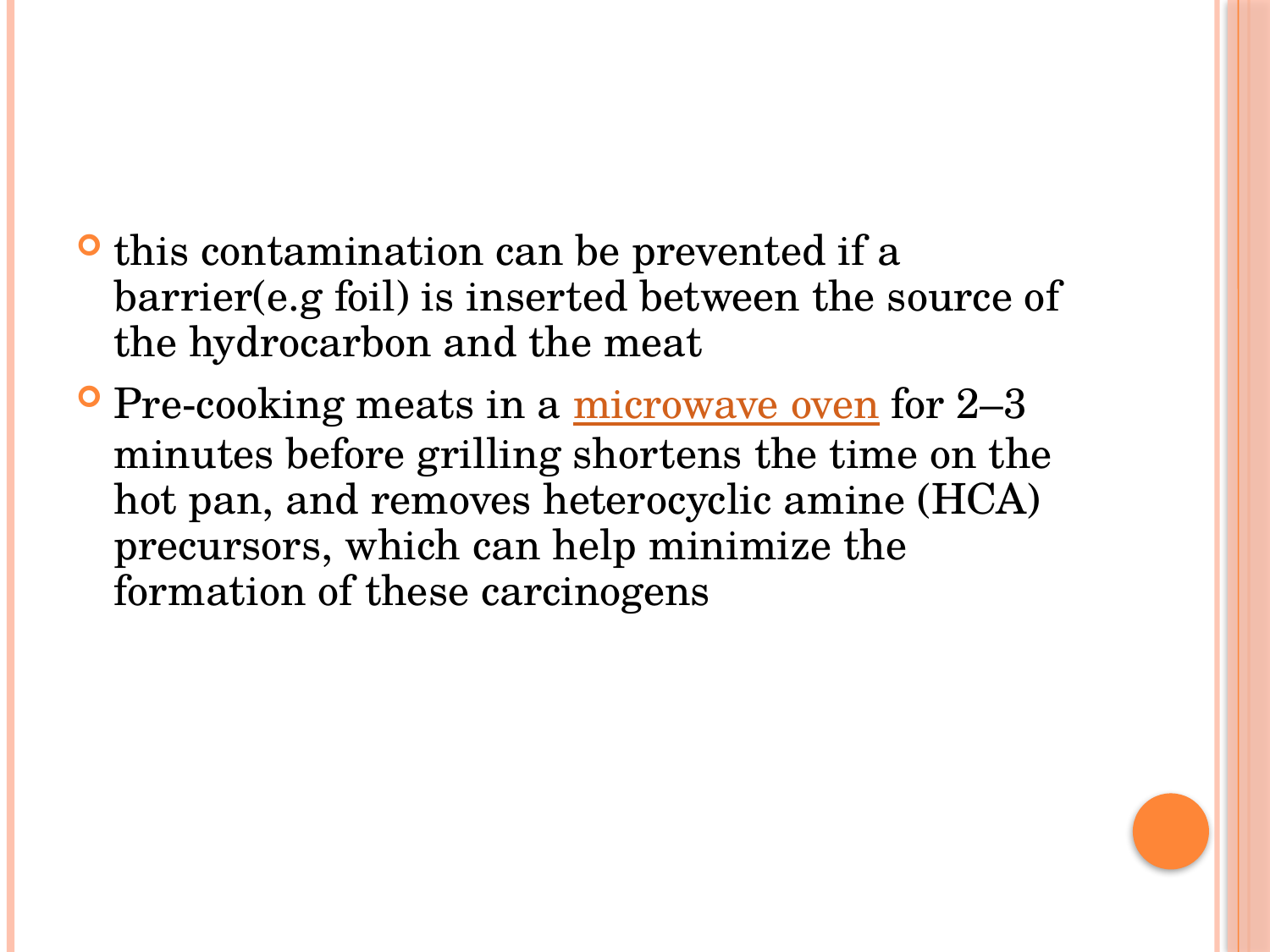

#
this contamination can be prevented if a barrier(e.g foil) is inserted between the source of the hydrocarbon and the meat
Pre-cooking meats in a microwave oven for 2–3 minutes before grilling shortens the time on the hot pan, and removes heterocyclic amine (HCA) precursors, which can help minimize the formation of these carcinogens